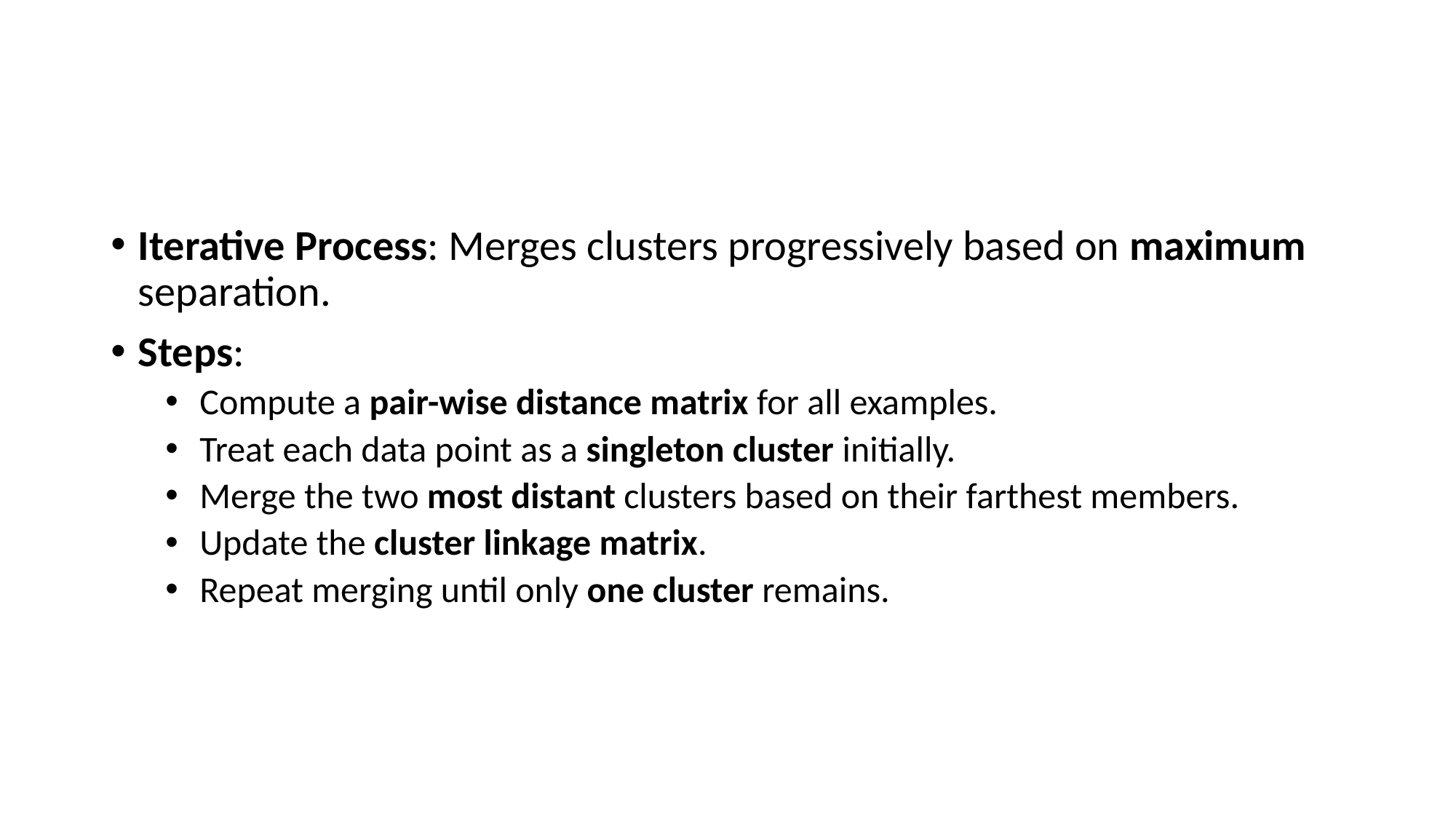

#
Iterative Process: Merges clusters progressively based on maximum separation.
Steps:
Compute a pair-wise distance matrix for all examples.
Treat each data point as a singleton cluster initially.
Merge the two most distant clusters based on their farthest members.
Update the cluster linkage matrix.
Repeat merging until only one cluster remains.